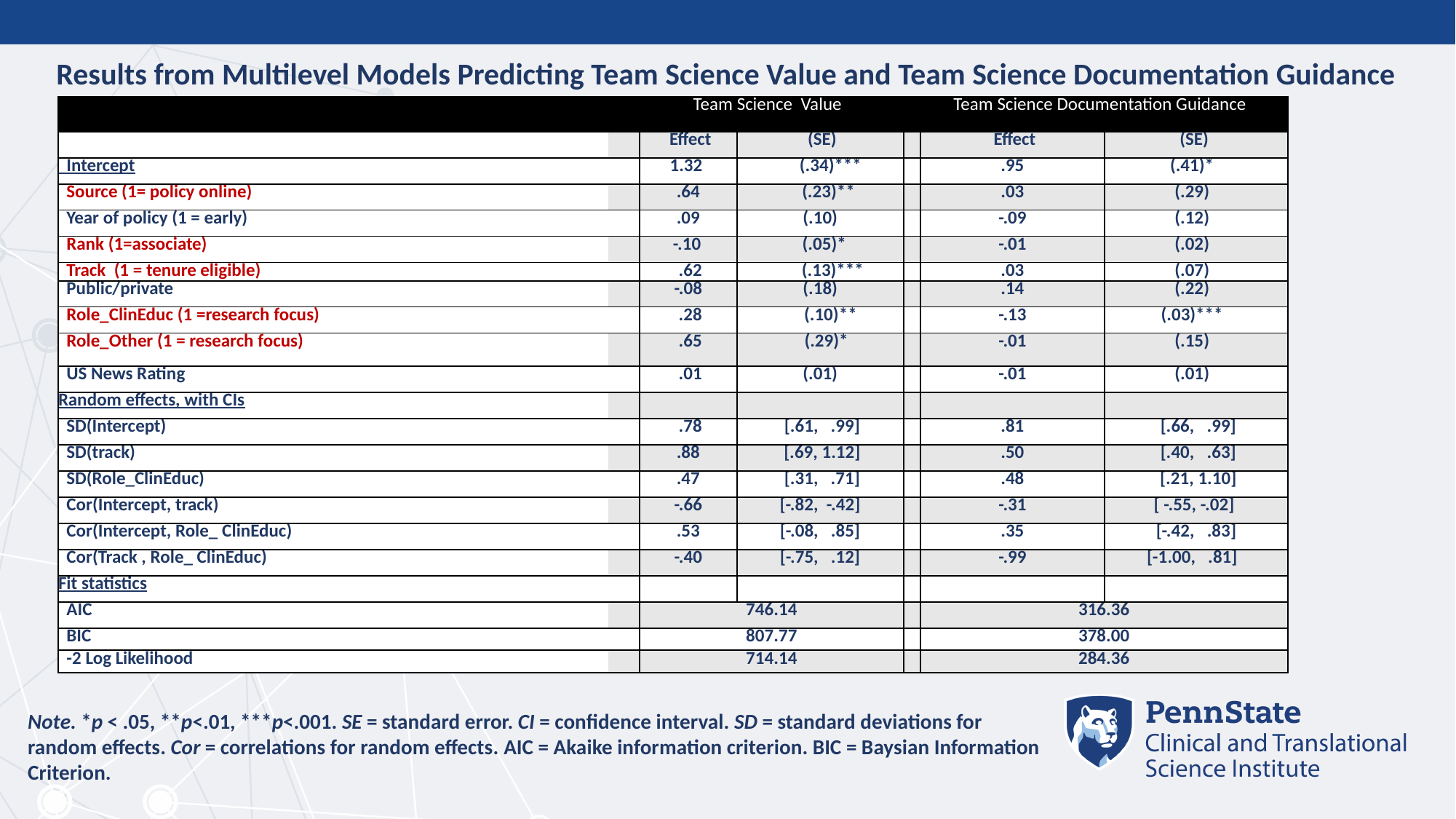

Results from Multilevel Models Predicting Team Science Value and Team Science Documentation Guidance
|  |  | Team Science Value |  |  | Team Science Documentation Guidance |  |
| --- | --- | --- | --- | --- | --- | --- |
|  |  | Effect | (SE) |  | Effect | (SE) |
| Intercept |  | 1.32 | (.34)\*\*\* |  | .95 | (.41)\* |
| Source (1= policy online) |  | .64 | (.23)\*\* |  | .03 | (.29) |
| Year of policy (1 = early) |  | .09 | (.10) |  | -.09 | (.12) |
| Rank (1=associate) |  | -.10 | (.05)\* |  | -.01 | (.02) |
| Track (1 = tenure eligible) |  | .62 | (.13)\*\*\* |  | .03 | (.07) |
| Public/private |  | -.08 | (.18) |  | .14 | (.22) |
| Role\_ClinEduc (1 =research focus) |  | .28 | (.10)\*\* |  | -.13 | (.03)\*\*\* |
| Role\_Other (1 = research focus) |  | .65 | (.29)\* |  | -.01 | (.15) |
| US News Rating |  | .01 | (.01) |  | -.01 | (.01) |
| Random effects, with CIs |  |  |  |  |  |  |
| SD(Intercept) |  | .78 | [.61, .99] |  | .81 | [.66, .99] |
| SD(track) |  | .88 | [.69, 1.12] |  | .50 | [.40, .63] |
| SD(Role\_ClinEduc) |  | .47 | [.31, .71] |  | .48 | [.21, 1.10] |
| Cor(Intercept, track) |  | -.66 | [-.82, -.42] |  | -.31 | [ -.55, -.02] |
| Cor(Intercept, Role\_ ClinEduc) |  | .53 | [-.08, .85] |  | .35 | [-.42, .83] |
| Cor(Track , Role\_ ClinEduc) |  | -.40 | [-.75, .12] |  | -.99 | [-1.00, .81] |
| Fit statistics |  |  |  |  |  |  |
| AIC |  | 746.14 |  |  | 316.36 |  |
| BIC |  | 807.77 |  |  | 378.00 |  |
| -2 Log Likelihood |  | 714.14 |  |  | 284.36 |  |

Note. *p < .05, **p<.01, ***p<.001. SE = standard error. CI = confidence interval. SD = standard deviations for random effects. Cor = correlations for random effects. AIC = Akaike information criterion. BIC = Baysian Information Criterion.